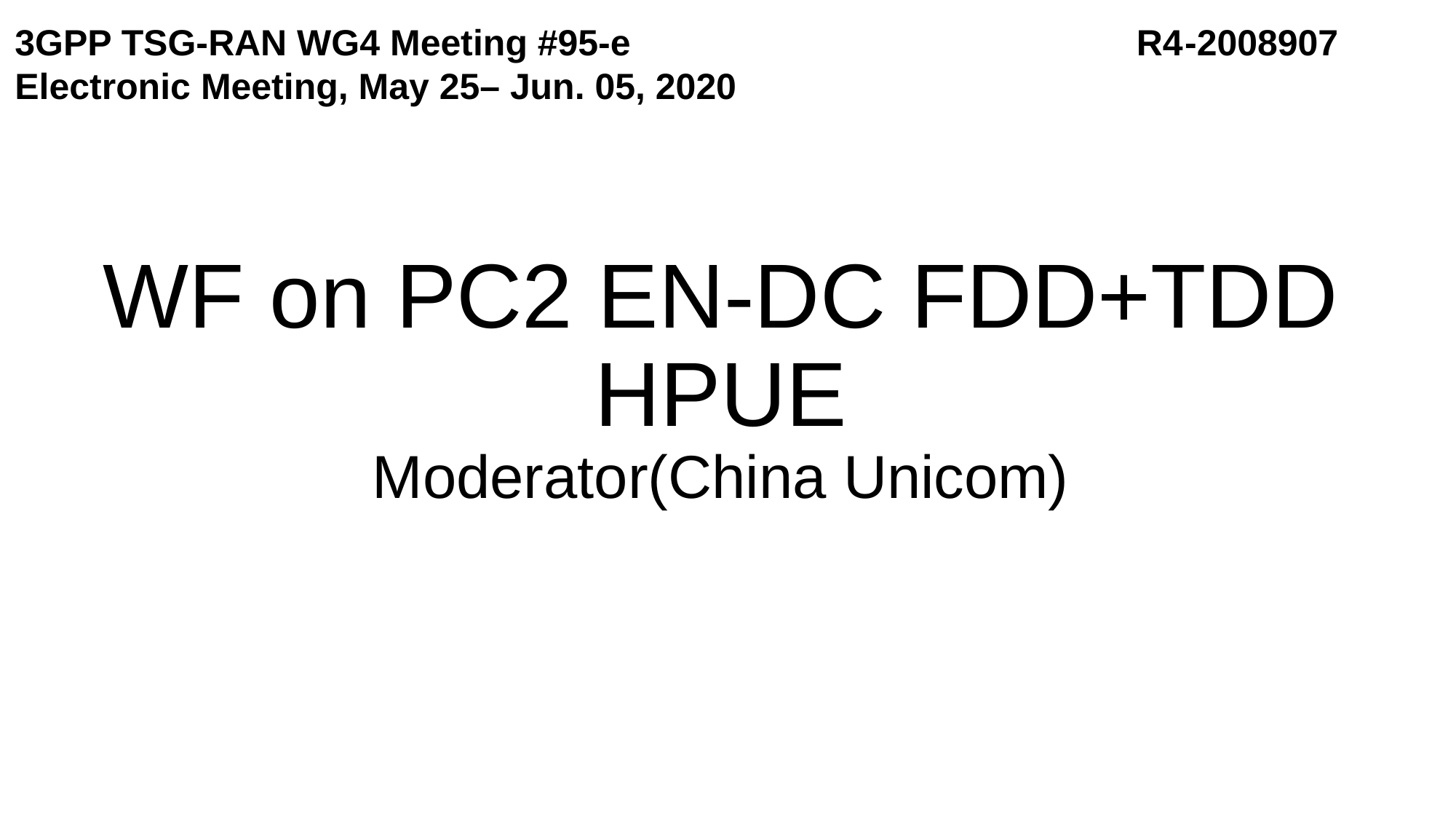

3GPP TSG-RAN WG4 Meeting #95-e	                                              R4-2008907
Electronic Meeting, May 25– Jun. 05, 2020
# WF on PC2 EN-DC FDD+TDD HPUE Moderator(China Unicom)